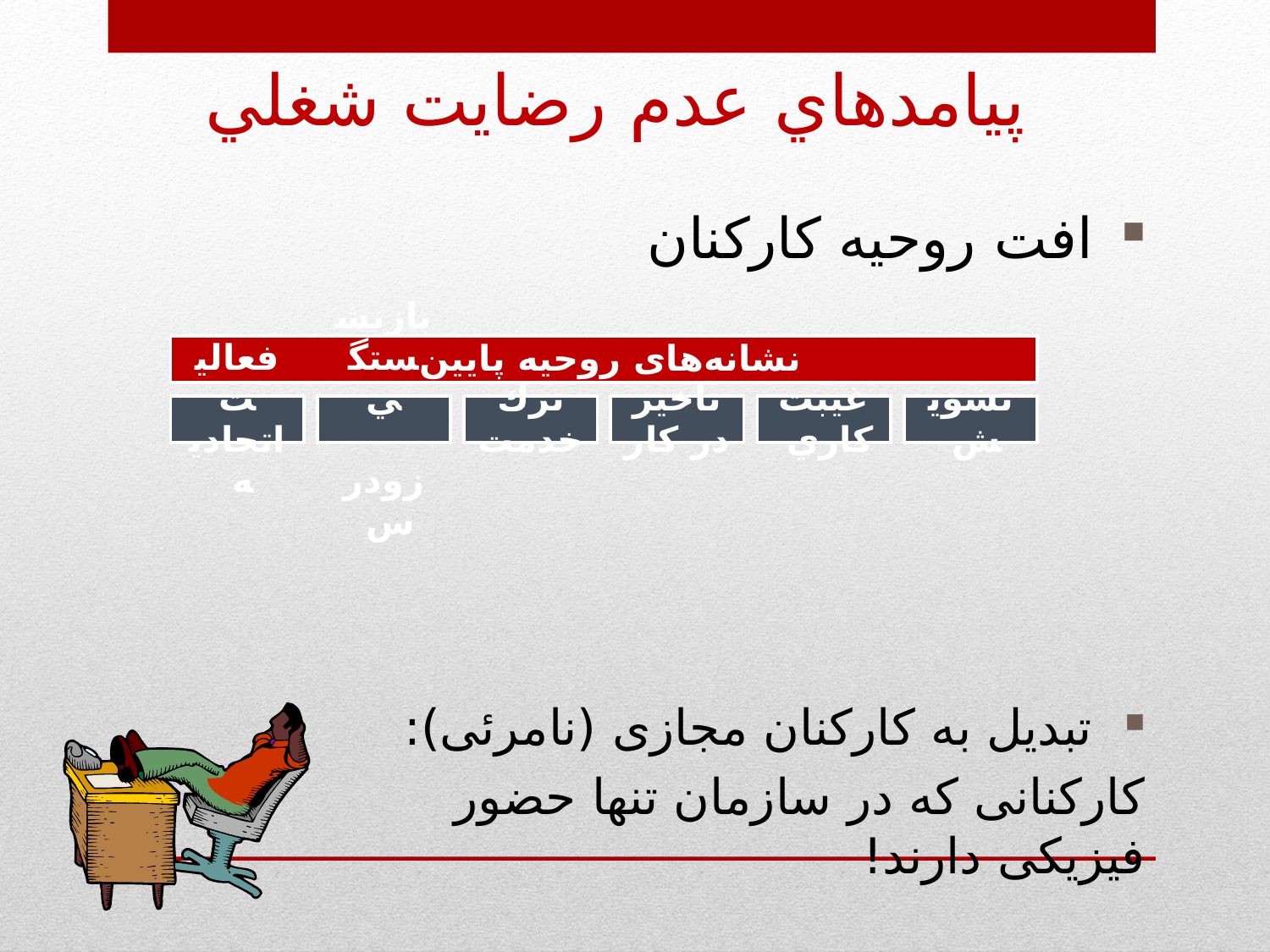

پيامدهاي عدم رضايت شغلي
افت روحيه كاركنان
نشانه‌های روحيه پايين
فعاليت اتحاديه
 زودرس
تشويش
تبدیل به کارکنان مجازی (نامرئی):
کارکنانی که در سازمان تنها حضور فیزیکی دارند!